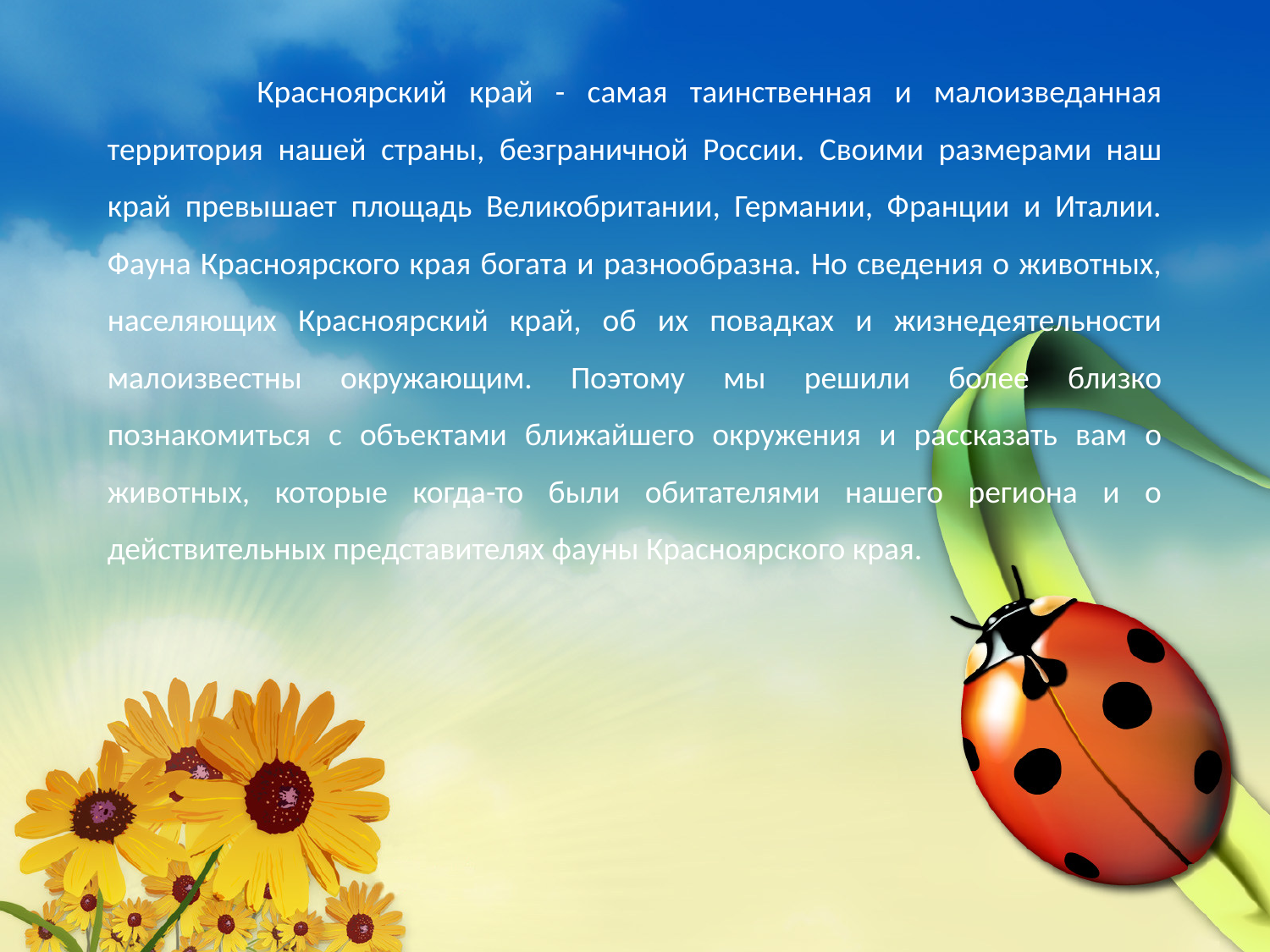

Красноярский край - самая таинственная и малоизведанная территория нашей страны, безграничной России. Своими размерами наш край превышает площадь Великобритании, Германии, Франции и Италии. Фауна Красноярского края богата и разнообразна. Но сведения о животных, населяющих Красноярский край, об их повадках и жизнедеятельности малоизвестны окружающим. Поэтому мы решили более близко познакомиться с объектами ближайшего окружения и рассказать вам о животных, которые когда-то были обитателями нашего региона и о действительных представителях фауны Красноярского края.